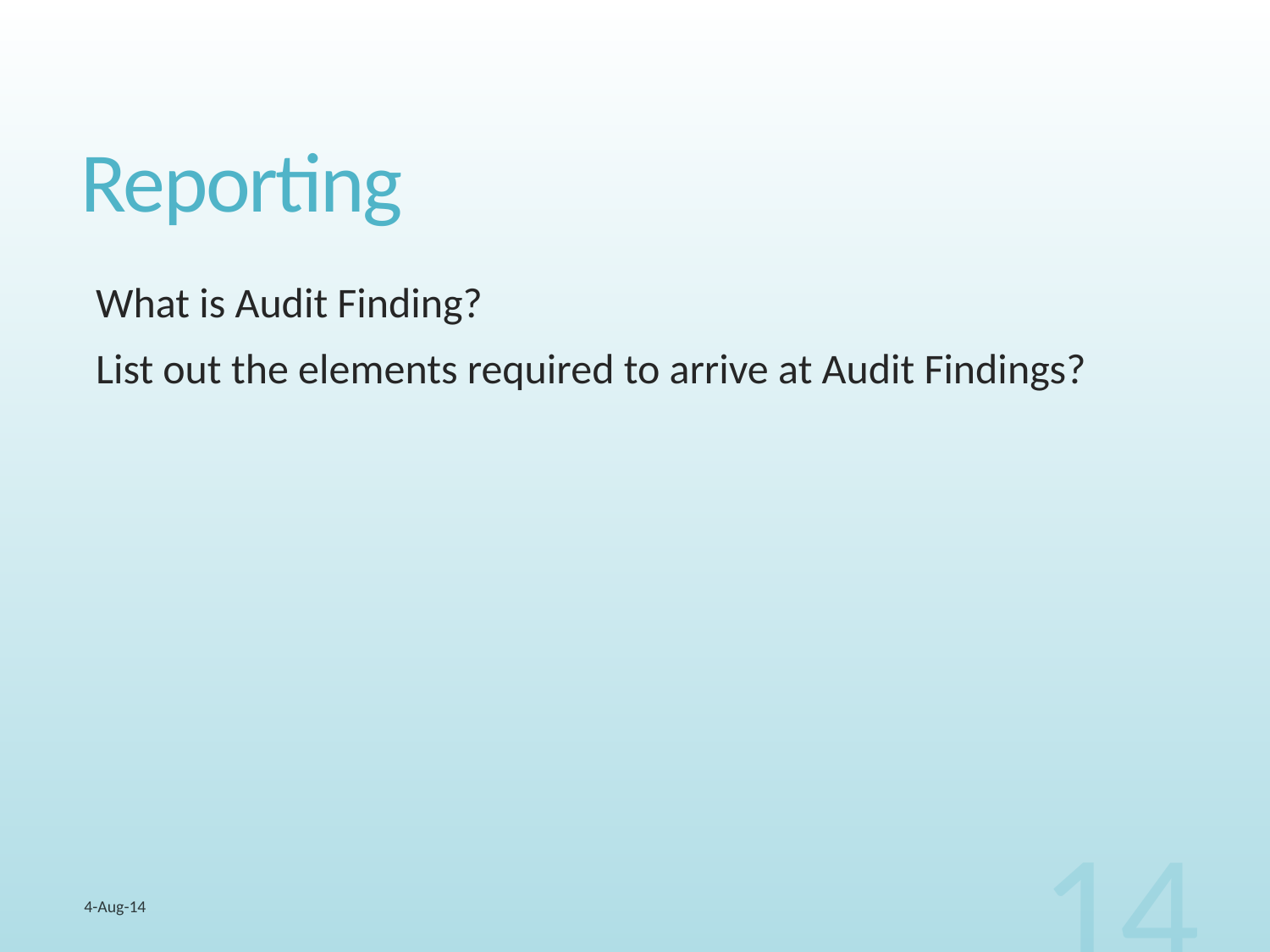

# Reporting
What is Audit Finding?
List out the elements required to arrive at Audit Findings?
14
4-Aug-14